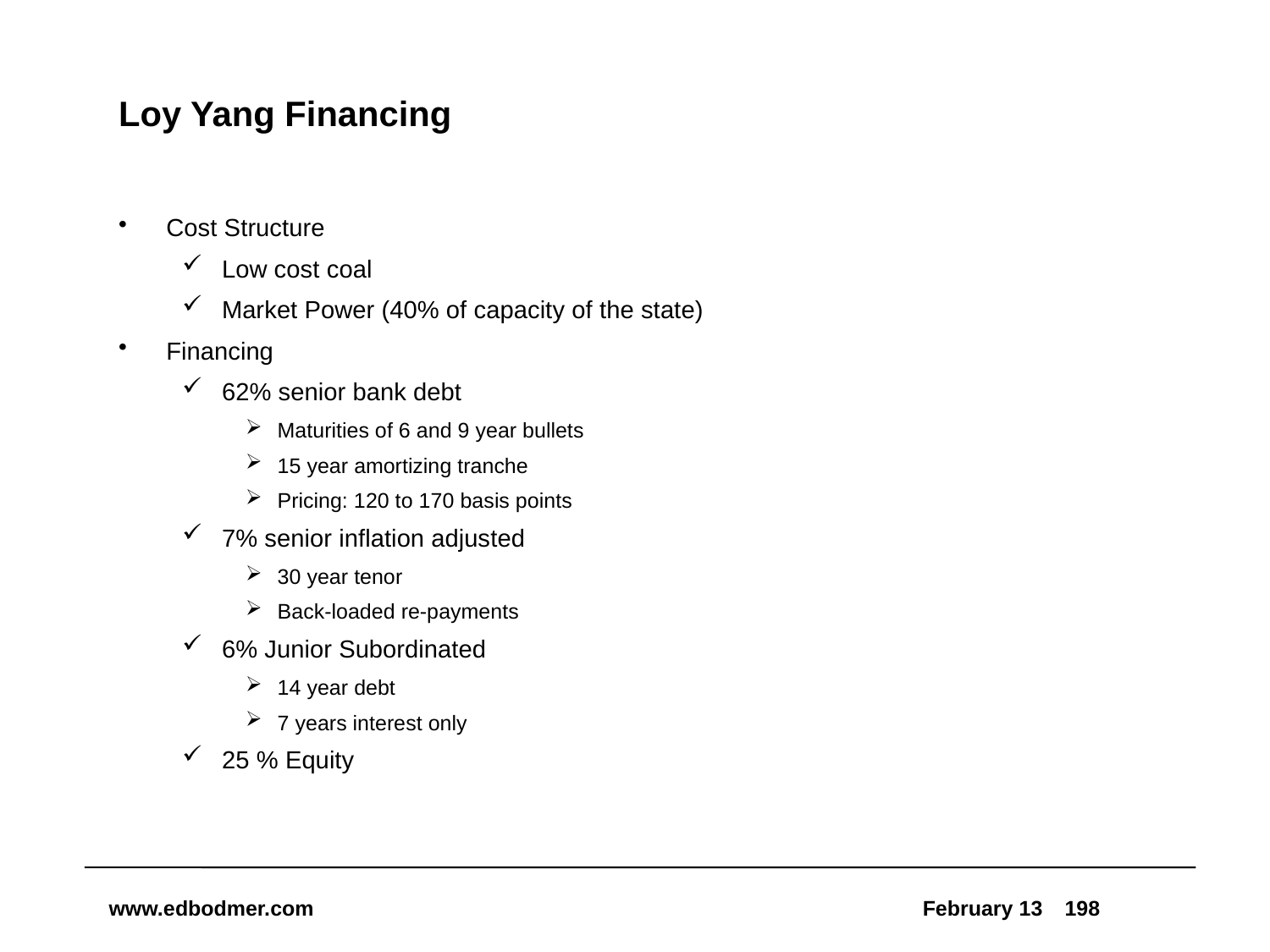

# Loy Yang Financing
Cost Structure
Low cost coal
Market Power (40% of capacity of the state)
Financing
62% senior bank debt
Maturities of 6 and 9 year bullets
15 year amortizing tranche
Pricing: 120 to 170 basis points
7% senior inflation adjusted
30 year tenor
Back-loaded re-payments
6% Junior Subordinated
14 year debt
7 years interest only
25 % Equity